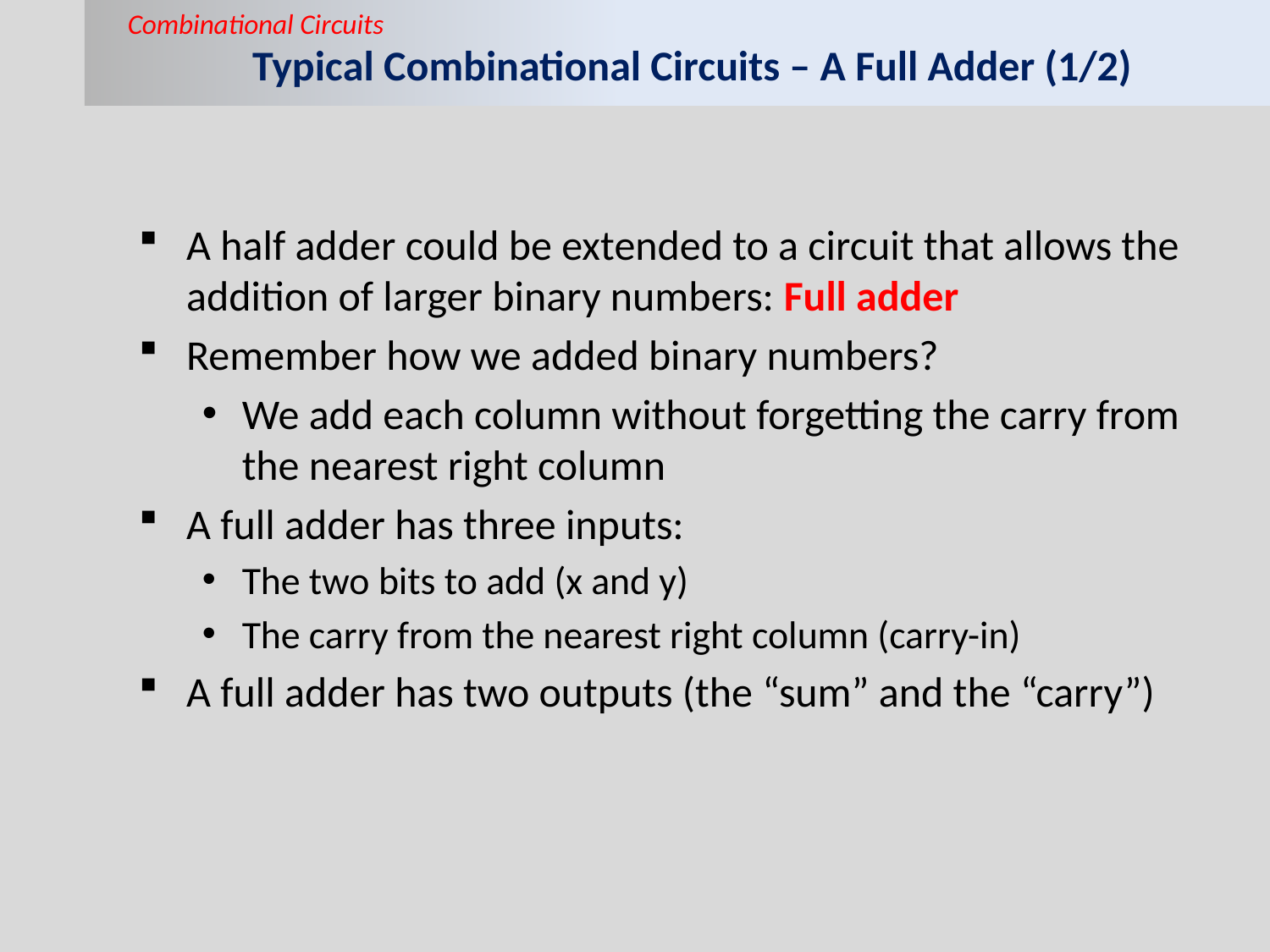

Combinational Circuits
# Typical Combinational Circuits – A Full Adder (1/2)
A half adder could be extended to a circuit that allows the addition of larger binary numbers: Full adder
Remember how we added binary numbers?
We add each column without forgetting the carry from the nearest right column
A full adder has three inputs:
The two bits to add (x and y)
The carry from the nearest right column (carry-in)
A full adder has two outputs (the “sum” and the “carry”)